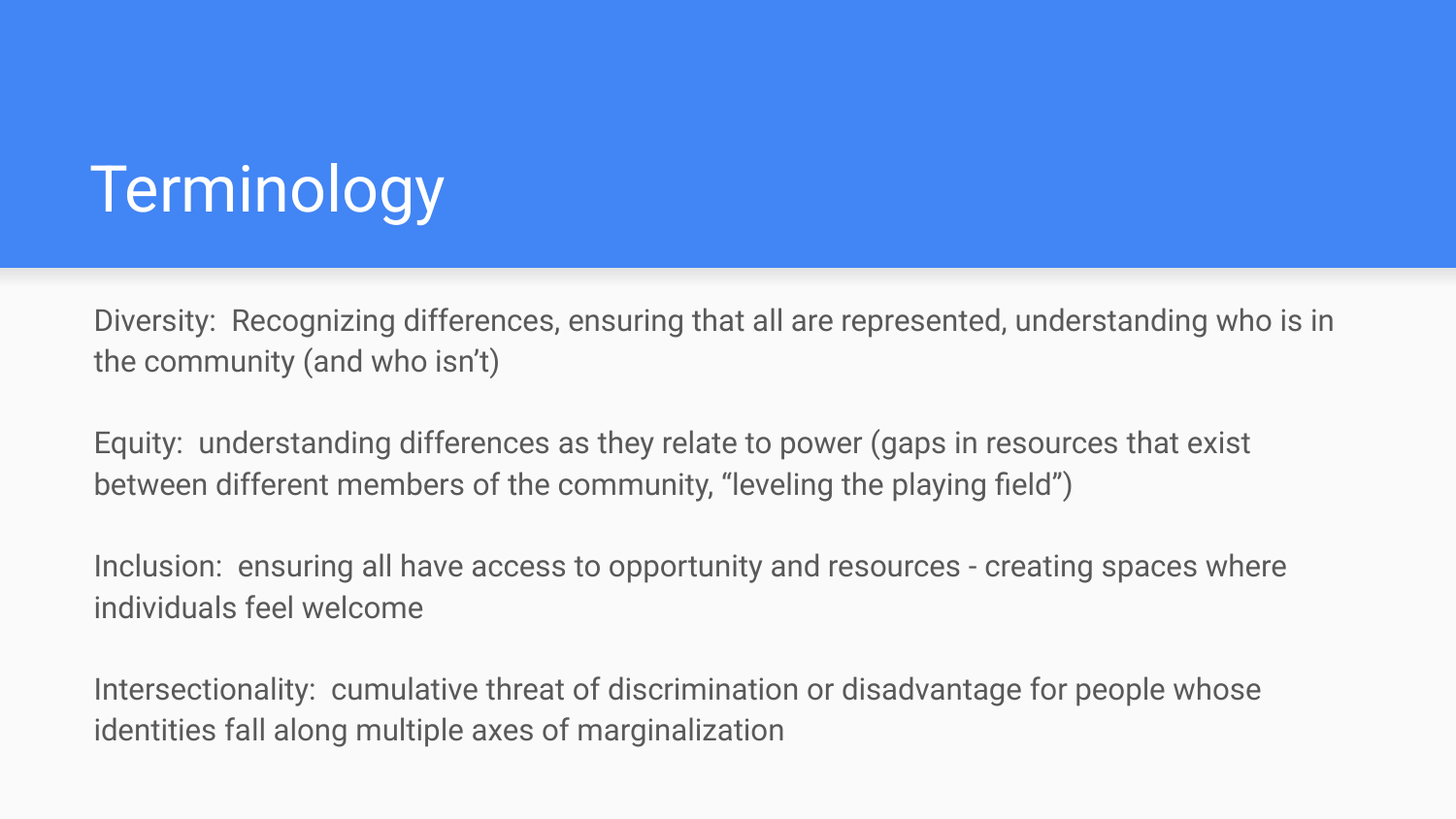

# Terminology
Diversity:  Recognizing differences, ensuring that all are represented, understanding who is in the community (and who isn’t)

Equity:  understanding differences as they relate to power (gaps in resources that exist between different members of the community, “leveling the playing field”)

Inclusion:  ensuring all have access to opportunity and resources - creating spaces where individuals feel welcome

Intersectionality:  cumulative threat of discrimination or disadvantage for people whose identities fall along multiple axes of marginalization